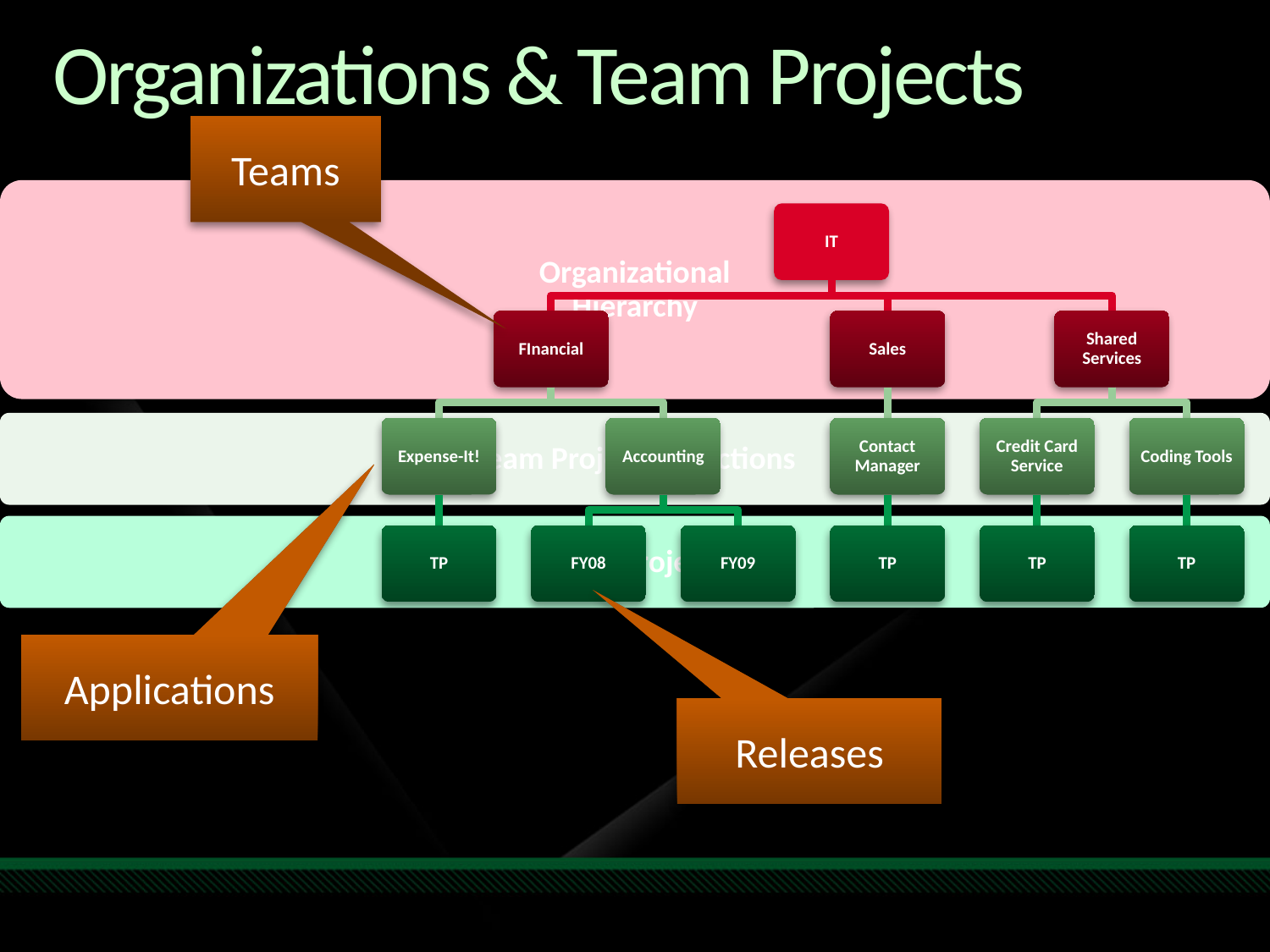

# Organizations & Team Projects
Team Projects
Team Project Collections
Organizational
Hierarchy
IT
FInancial
Expense-It!
TP
Accounting
FY08
FY09
Sales
Contact Manager
TP
Shared Services
Credit Card Service
TP
Coding Tools
TP
Teams
Applications
Releases